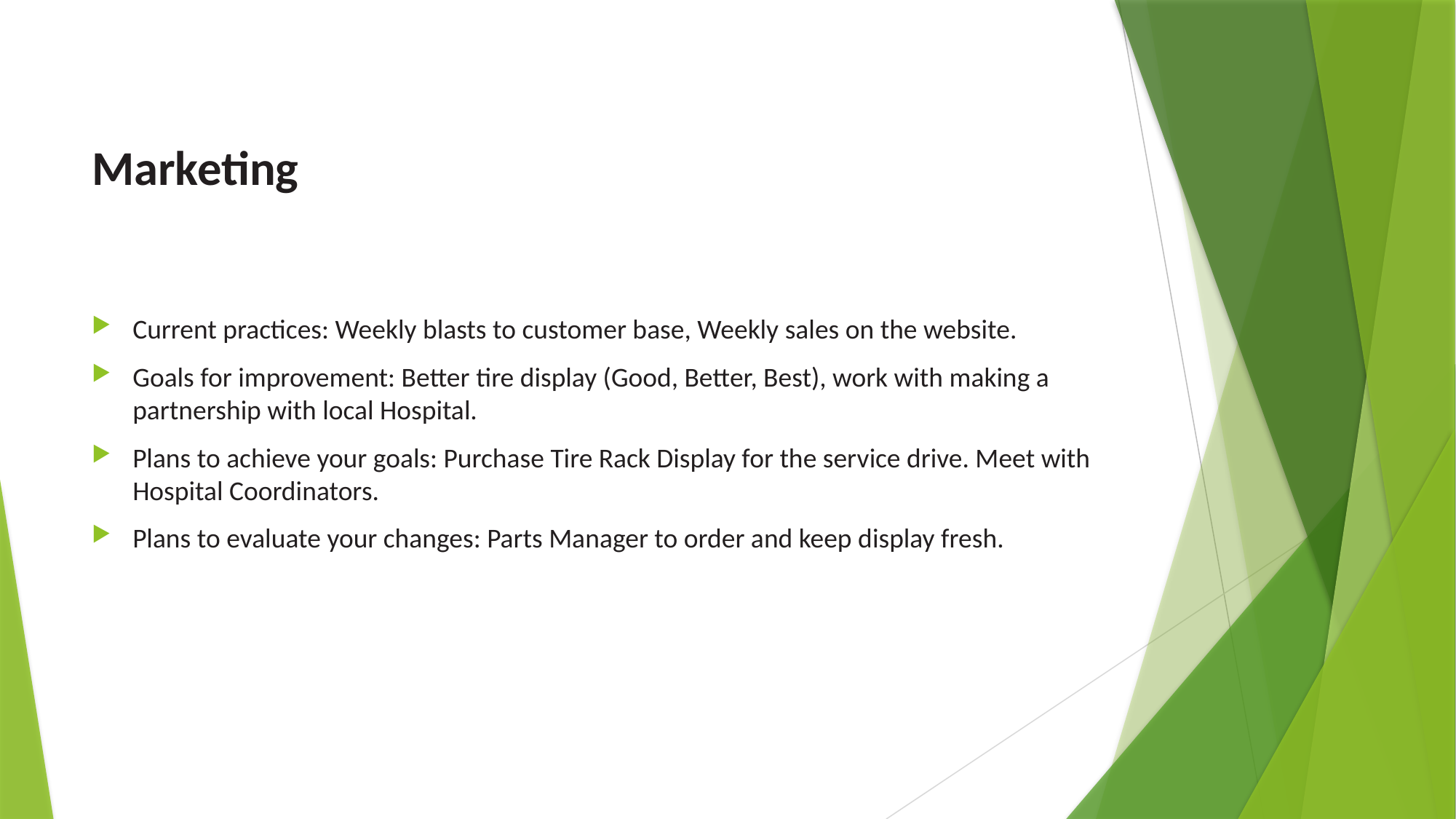

# Marketing

Current practices: Weekly blasts to customer base, Weekly sales on the website.
Goals for improvement: Better tire display (Good, Better, Best), work with making a partnership with local Hospital.
Plans to achieve your goals: Purchase Tire Rack Display for the service drive. Meet with Hospital Coordinators.
Plans to evaluate your changes: Parts Manager to order and keep display fresh.